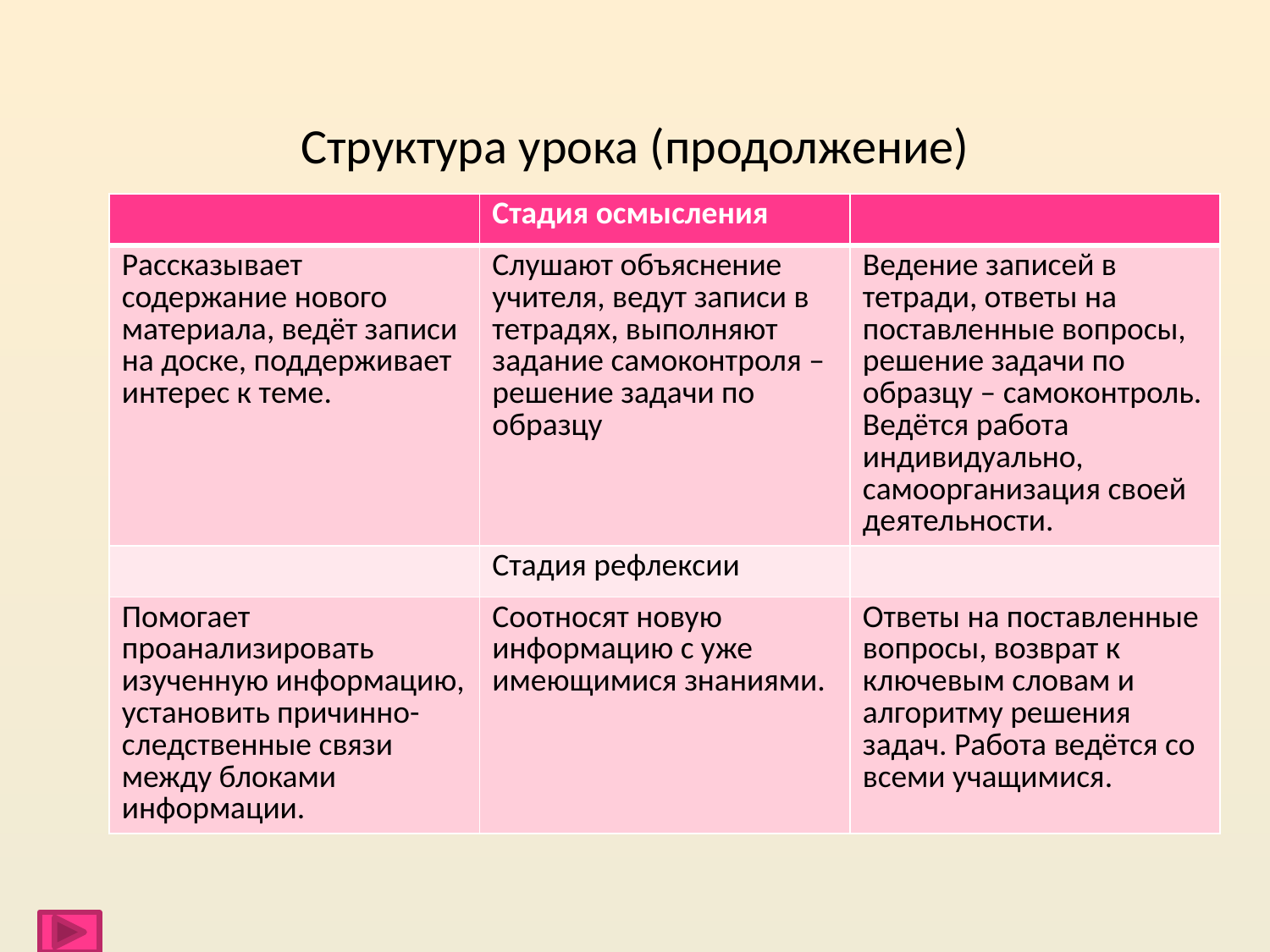

# Структура урока (продолжение)

|  | Стадия осмысления |  |
| --- | --- | --- |
| Рассказывает содержание нового материала, ведёт записи на доске, поддерживает интерес к теме. | Слушают объяснение учителя, ведут записи в тетрадях, выполняют задание самоконтроля – решение задачи по образцу | Ведение записей в тетради, ответы на поставленные вопросы, решение задачи по образцу – самоконтроль. Ведётся работа индивидуально, самоорганизация своей деятельности. |
|  | Стадия рефлексии |  |
| Помогает проанализировать изученную информацию, установить причинно-следственные связи между блоками информации. | Соотносят новую информацию с уже имеющимися знаниями. | Ответы на поставленные вопросы, возврат к ключевым словам и алгоритму решения задач. Работа ведётся со всеми учащимися. |